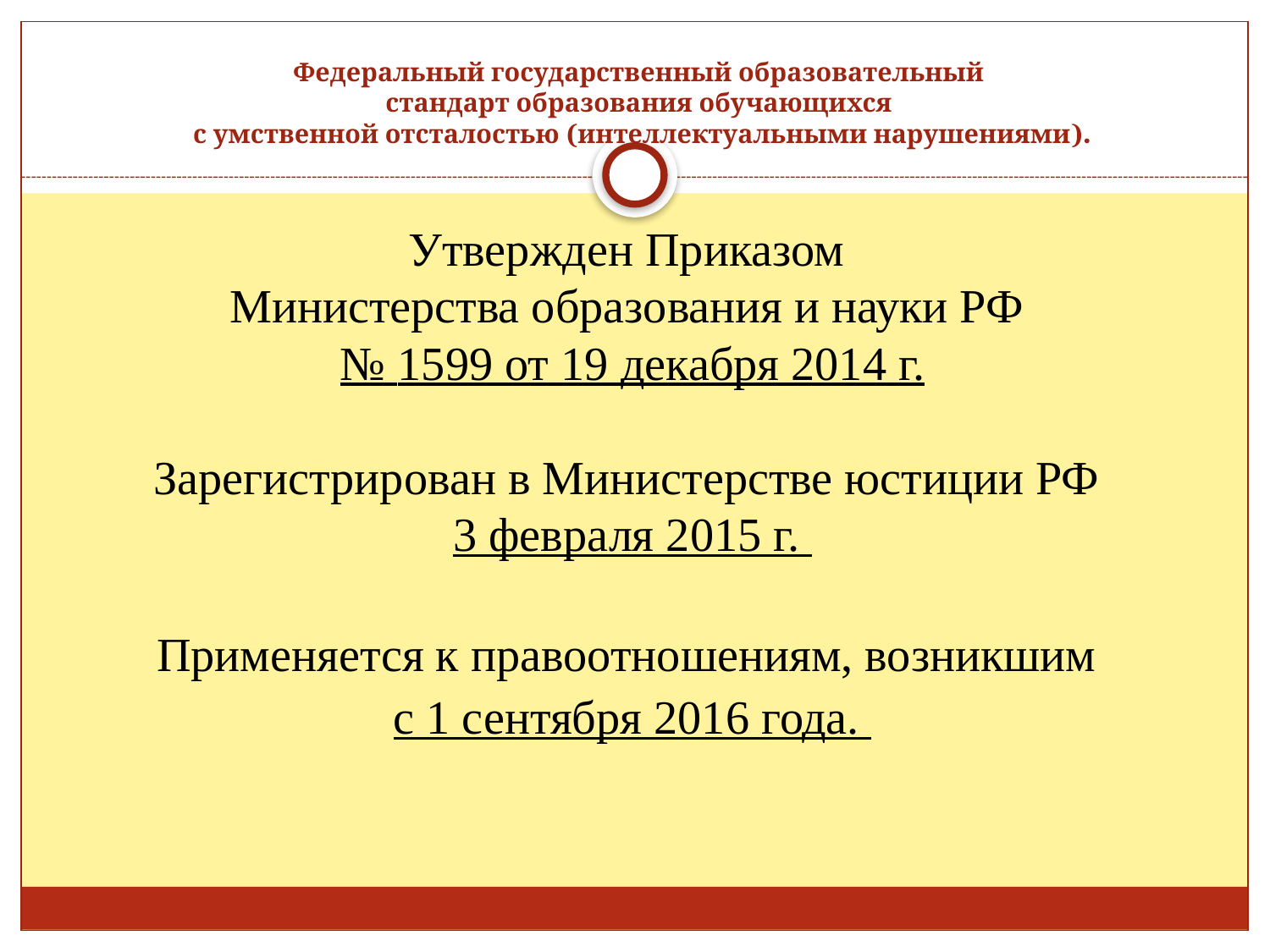

# Федеральный государственный образовательный стандарт образования обучающихся с умственной отсталостью (интеллектуальными нарушениями).
Утвержден Приказом
Министерства образования и науки РФ
№ 1599 от 19 декабря 2014 г.

Зарегистрирован в Министерстве юстиции РФ
3 февраля 2015 г.

Применяется к правоотношениям, возникшим
с 1 сентября 2016 года.